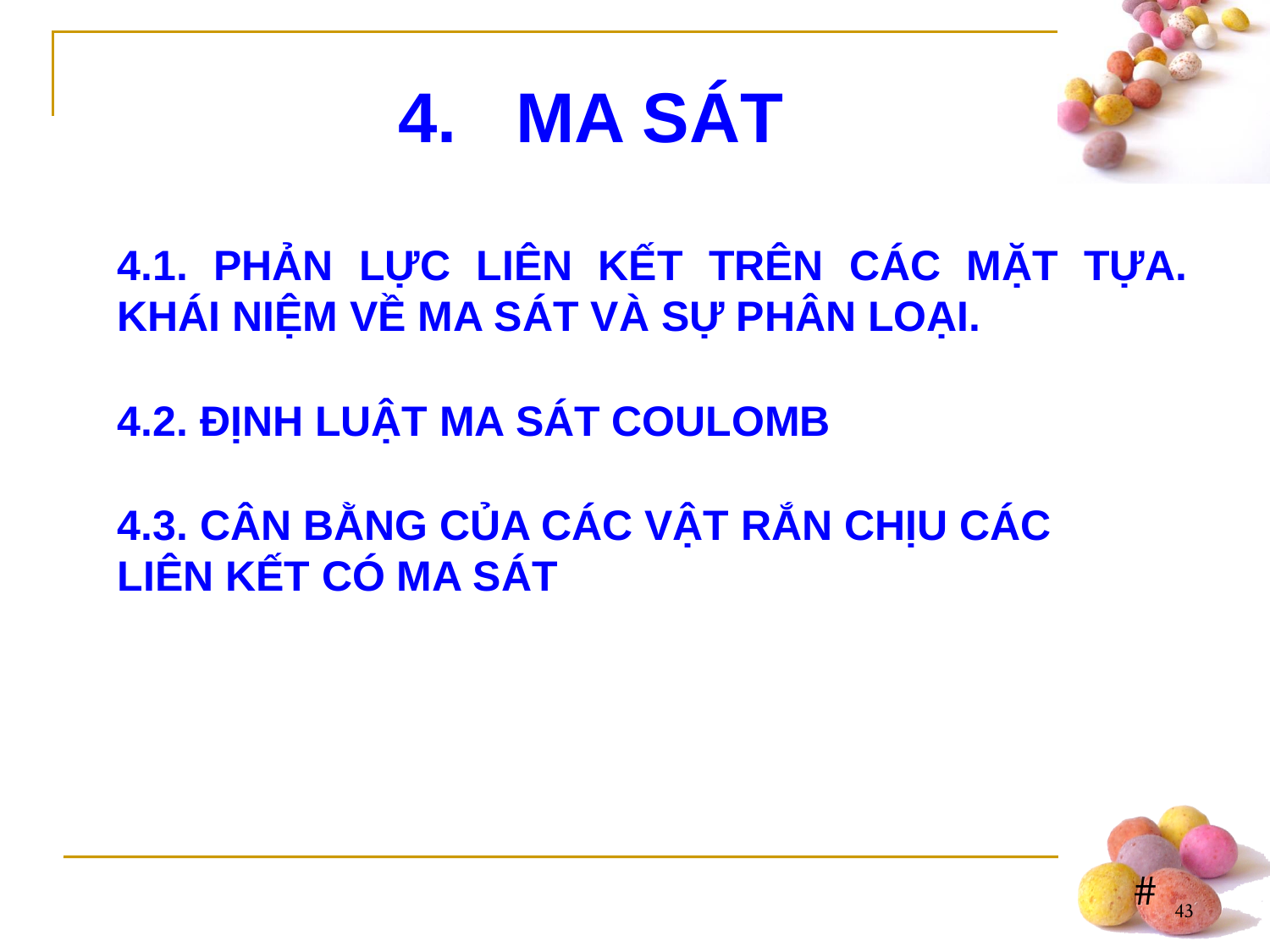

4.   MA SÁT
4.1. PHẢN LỰC LIÊN KẾT TRÊN CÁC MẶT TỰA. KHÁI NIỆM VỀ MA SÁT VÀ SỰ PHÂN LOẠI.
4.2. ĐỊNH LUẬT MA SÁT COULOMB
4.3. CÂN BẰNG CỦA CÁC VẬT RẮN CHỊU CÁC
LIÊN KẾT CÓ MA SÁT
43